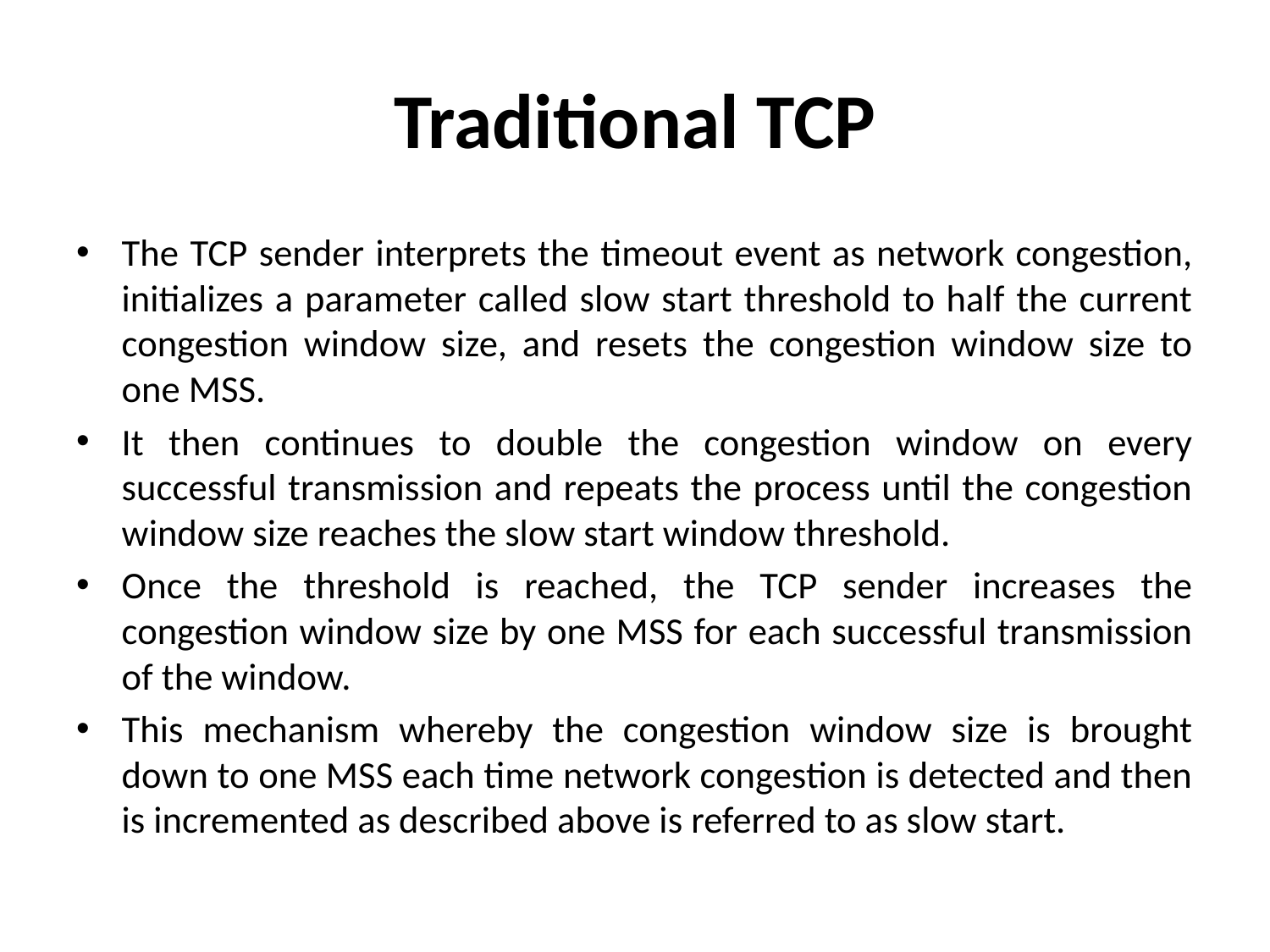

# Traditional TCP
The TCP sender interprets the timeout event as network congestion, initializes a parameter called slow start threshold to half the current congestion window size, and resets the congestion window size to one MSS.
It then continues to double the congestion window on every successful transmission and repeats the process until the congestion window size reaches the slow start window threshold.
Once the threshold is reached, the TCP sender increases the congestion window size by one MSS for each successful transmission of the window.
This mechanism whereby the congestion window size is brought down to one MSS each time network congestion is detected and then is incremented as described above is referred to as slow start.